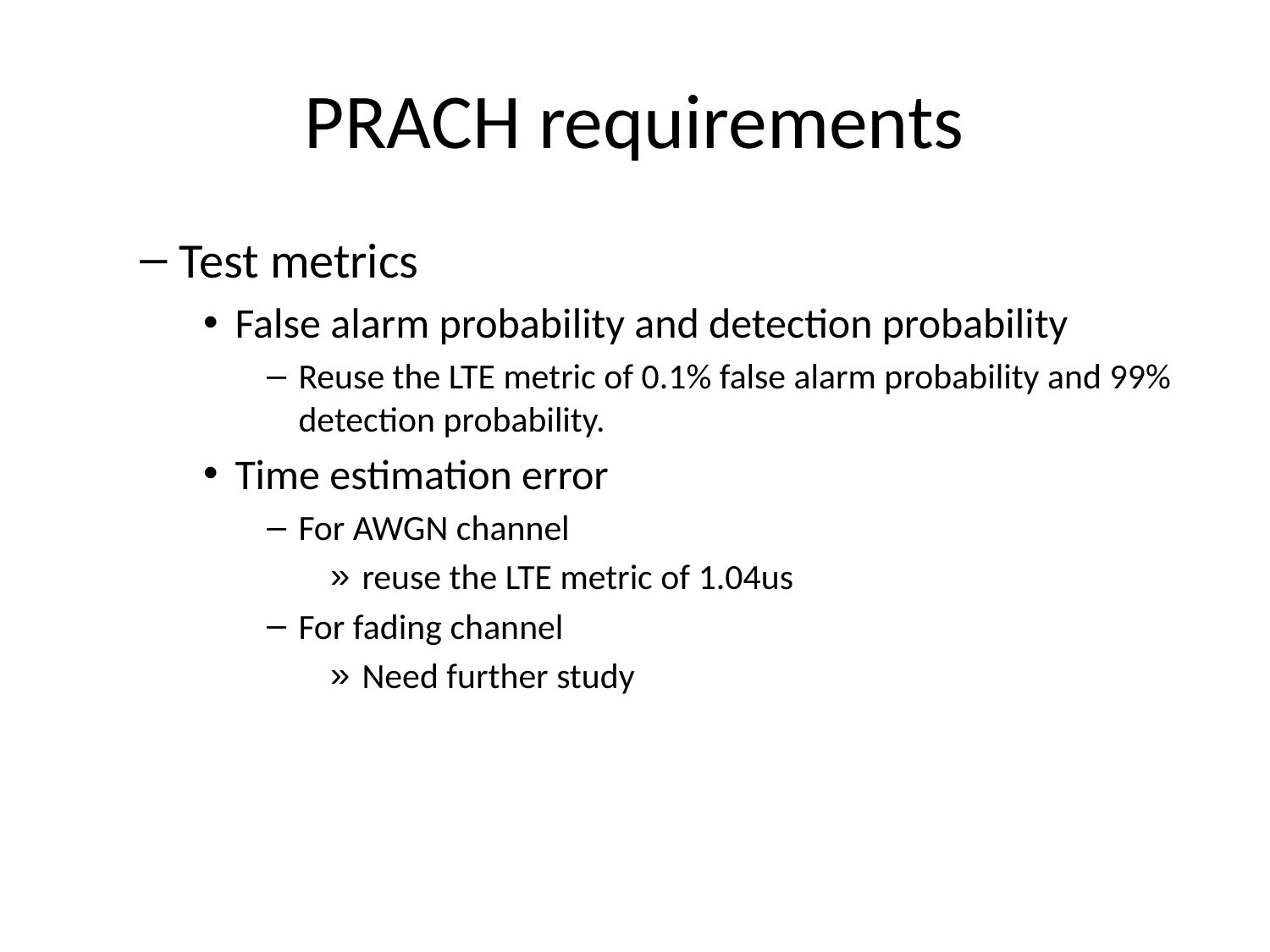

# PRACH requirements
Test metrics
False alarm probability and detection probability
Reuse the LTE metric of 0.1% false alarm probability and 99% detection probability.
Time estimation error
For AWGN channel
reuse the LTE metric of 1.04us
For fading channel
Need further study